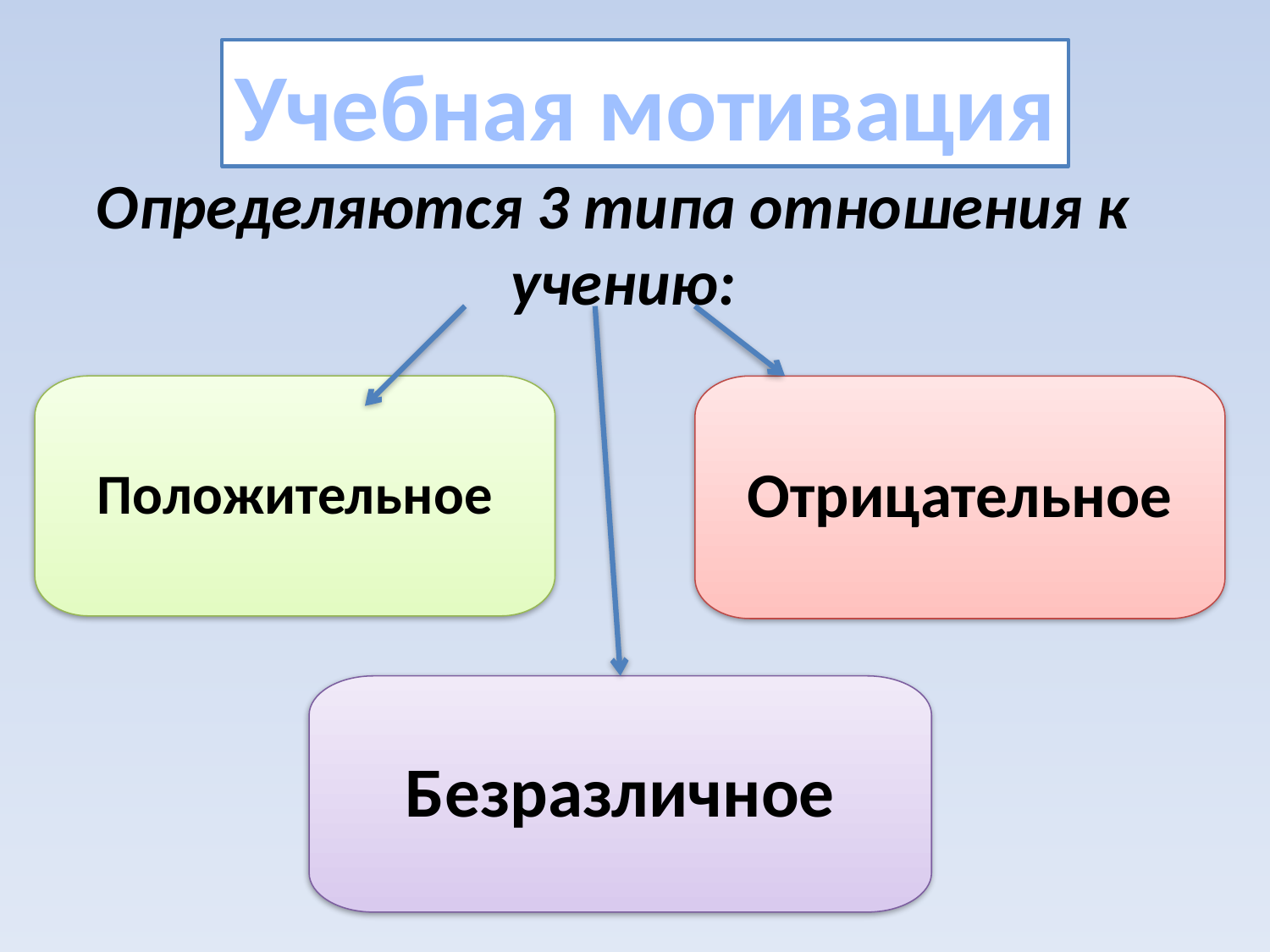

Учебная мотивация
 Определяются 3 типа отношения к      			учению:

Положительное
Отрицательное
Безразличное